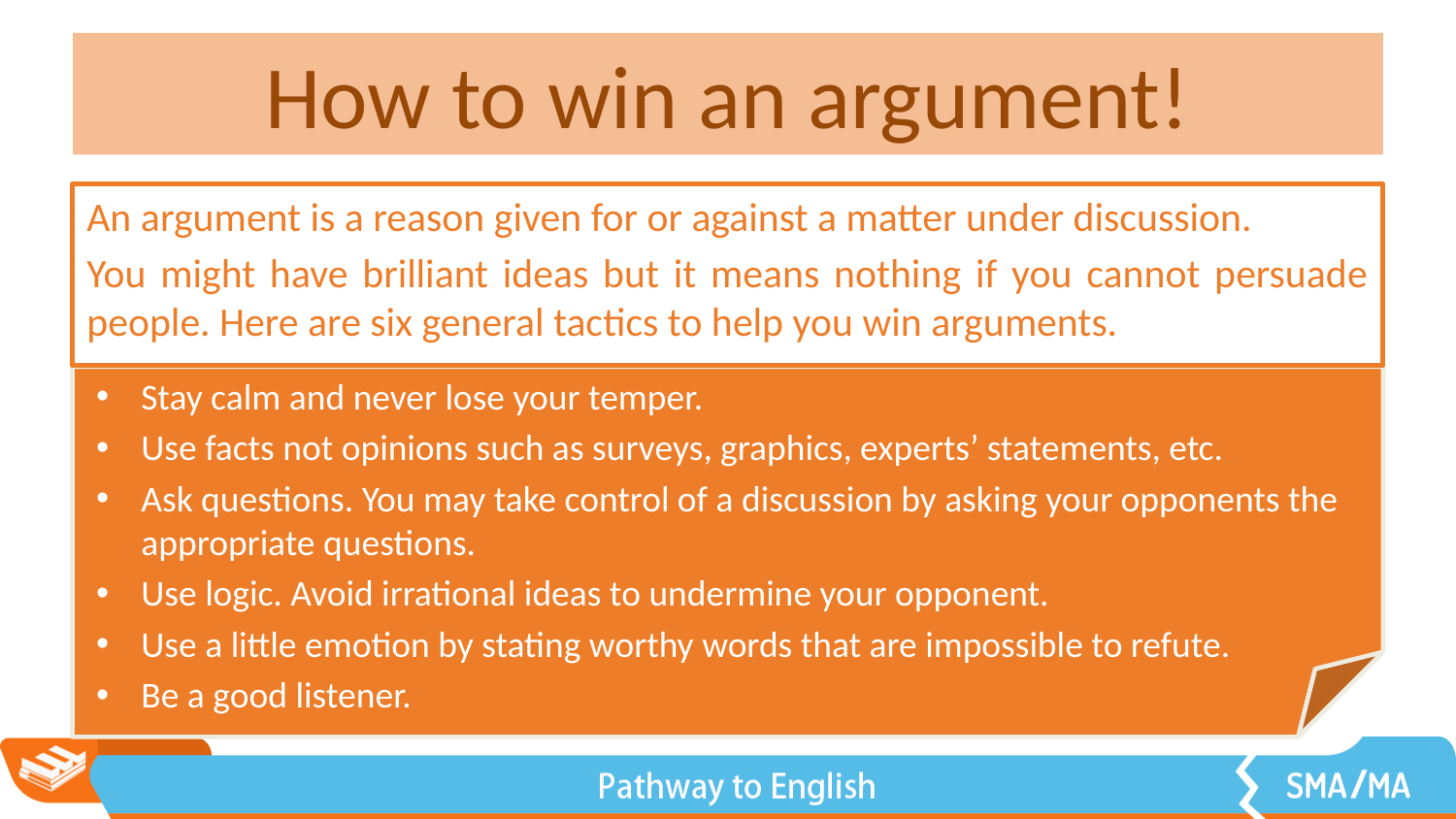

# How to win an argument!
An argument is a reason given for or against a matter under discussion.
You might have brilliant ideas but it means nothing if you cannot persuade people. Here are six general tactics to help you win arguments.
Stay calm and never lose your temper.
Use facts not opinions such as surveys, graphics, experts’ statements, etc.
Ask questions. You may take control of a discussion by asking your opponents the appropriate questions.
Use logic. Avoid irrational ideas to undermine your opponent.
Use a little emotion by stating worthy words that are impossible to refute.
Be a good listener.